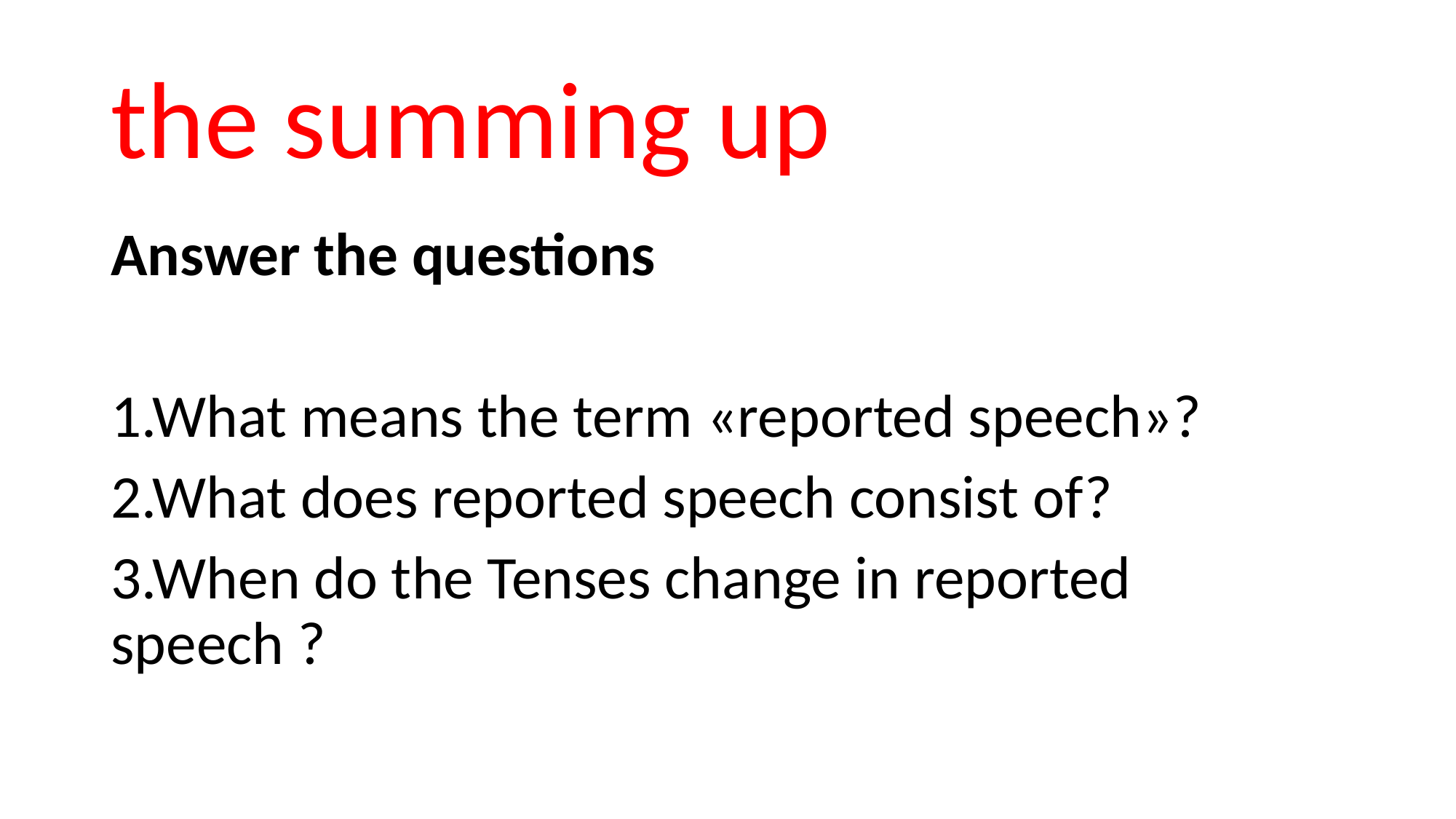

# the summing up
Answer the questions

1.What means the term «reported speech»?
2.What does reported speech consist of?
3.When do the Tenses change in reported speech ?